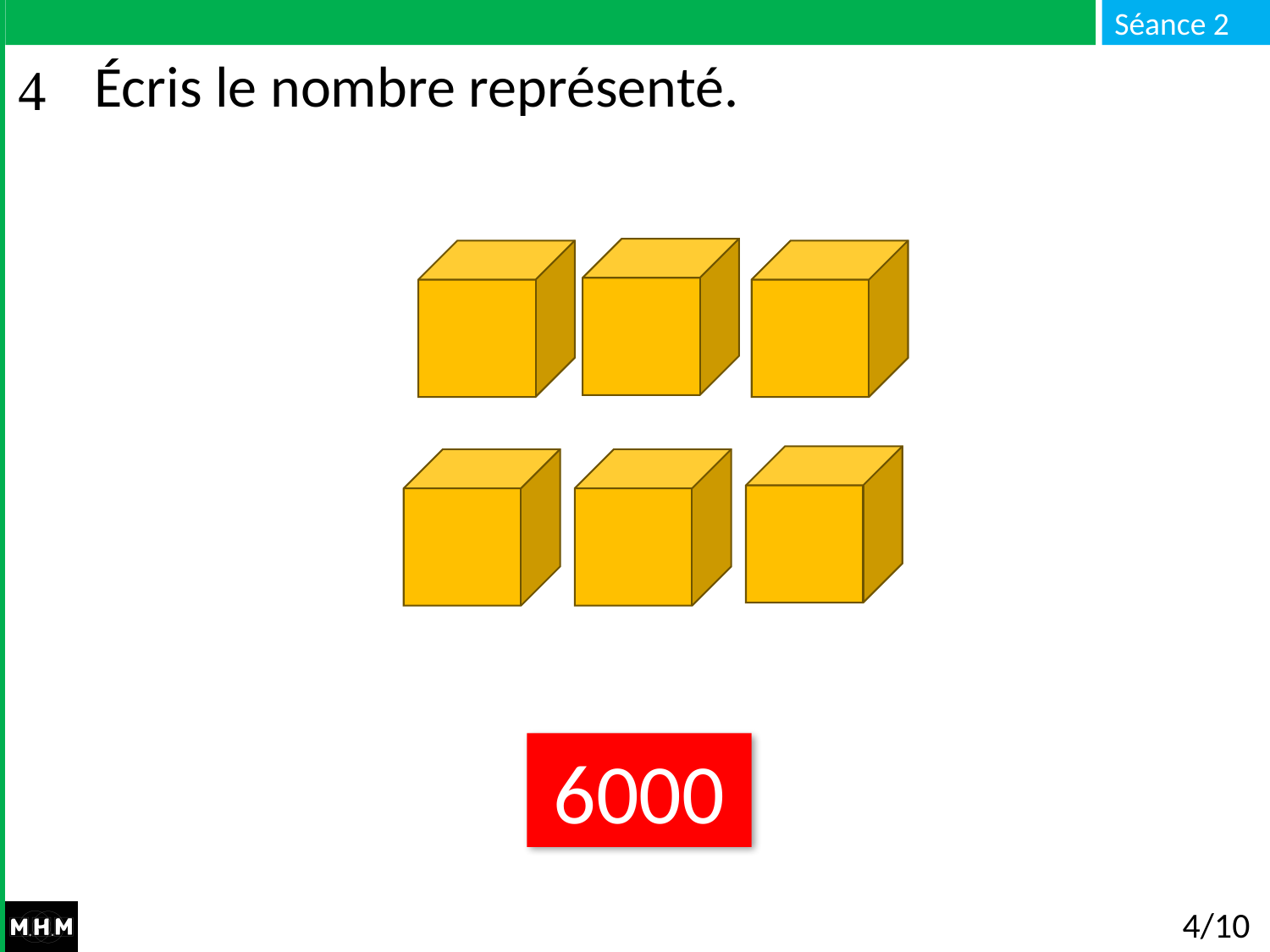

# Écris le nombre représenté.

6000
4/10